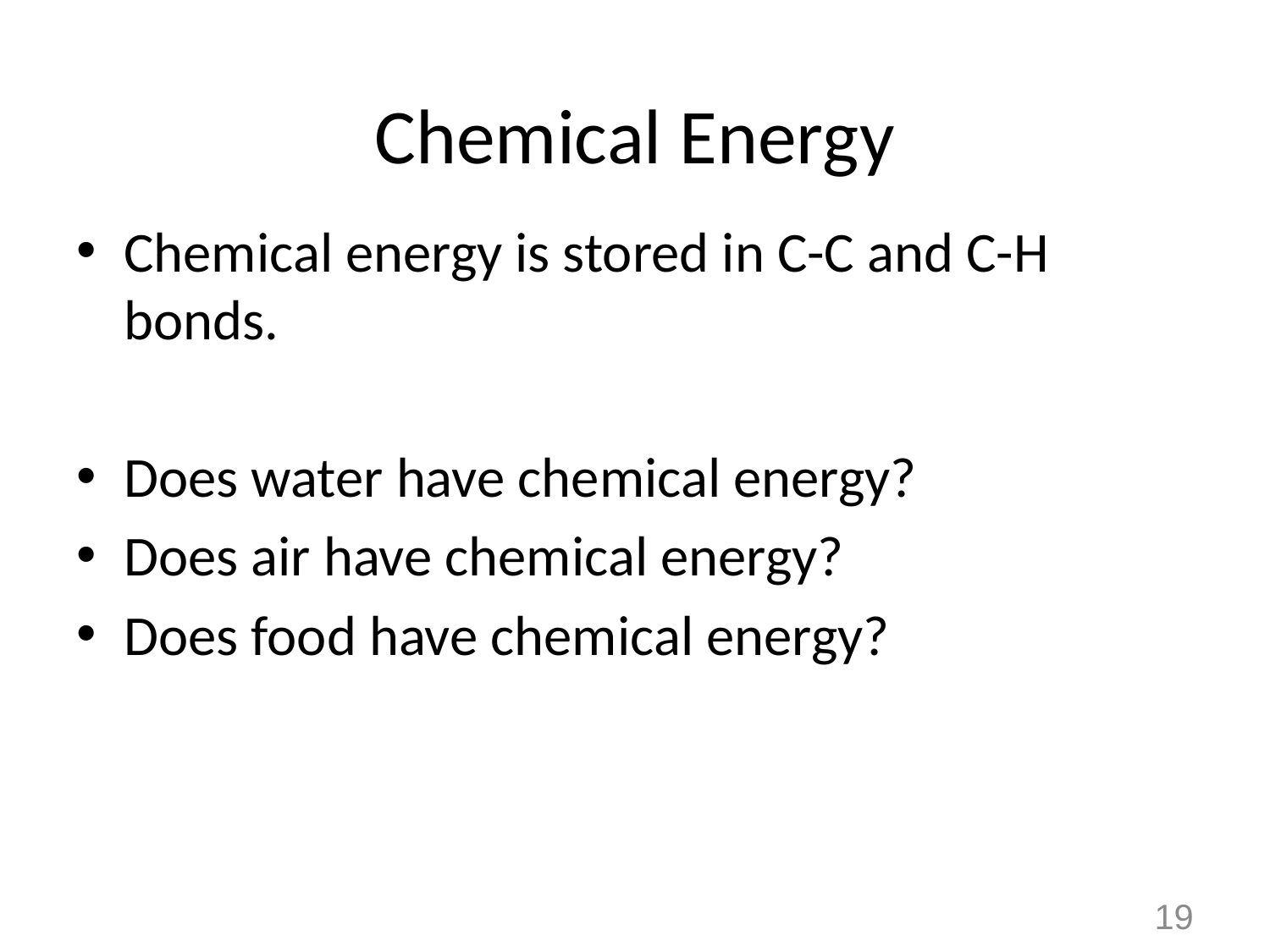

# Chemical Energy
Chemical energy is stored in C-C and C-H bonds.

Does water have chemical energy?
Does air have chemical energy?
Does food have chemical energy?
19